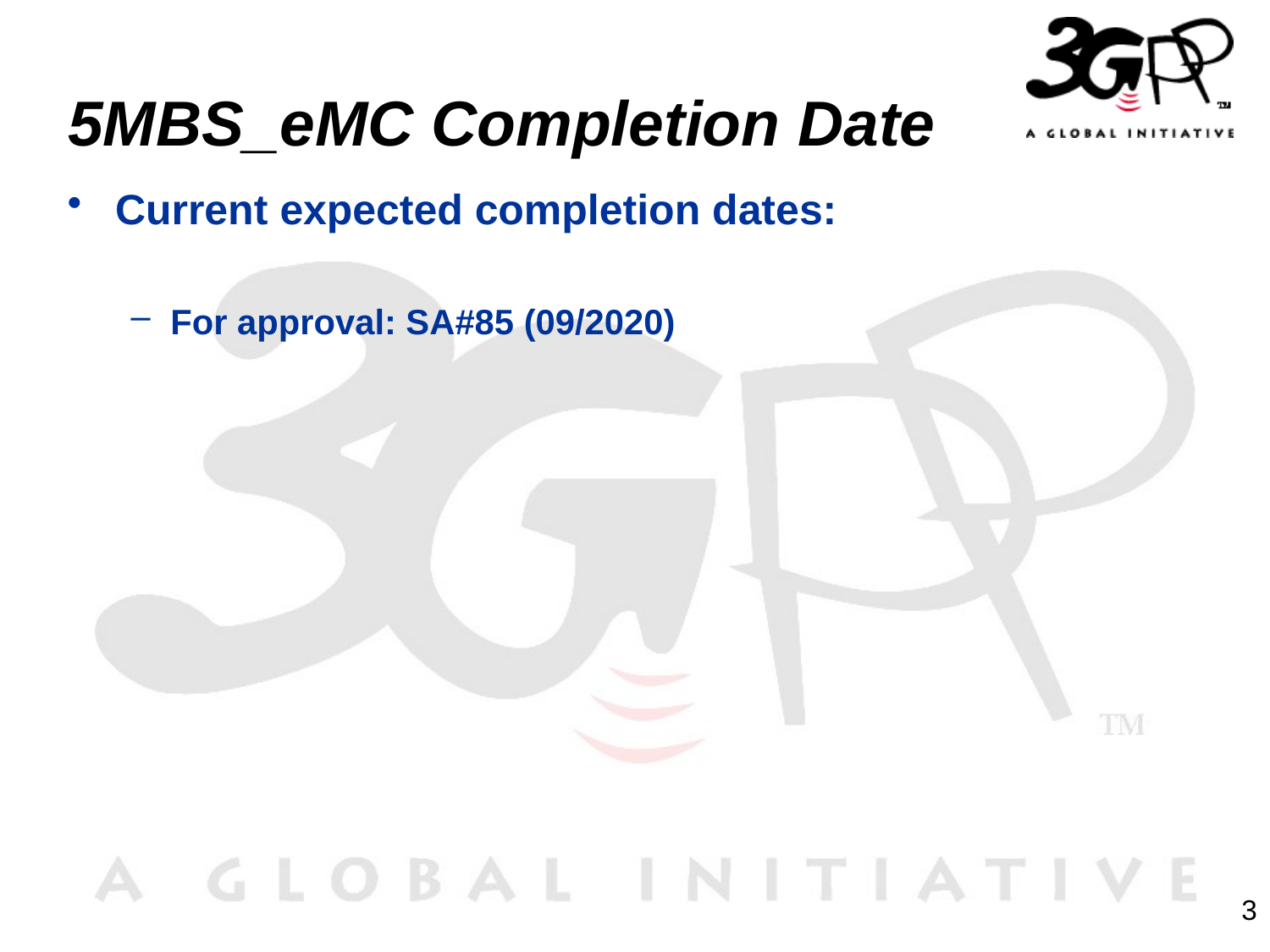

# 5MBS_eMC Completion Date
Current expected completion dates:

For approval: SA#85 (09/2020)

3